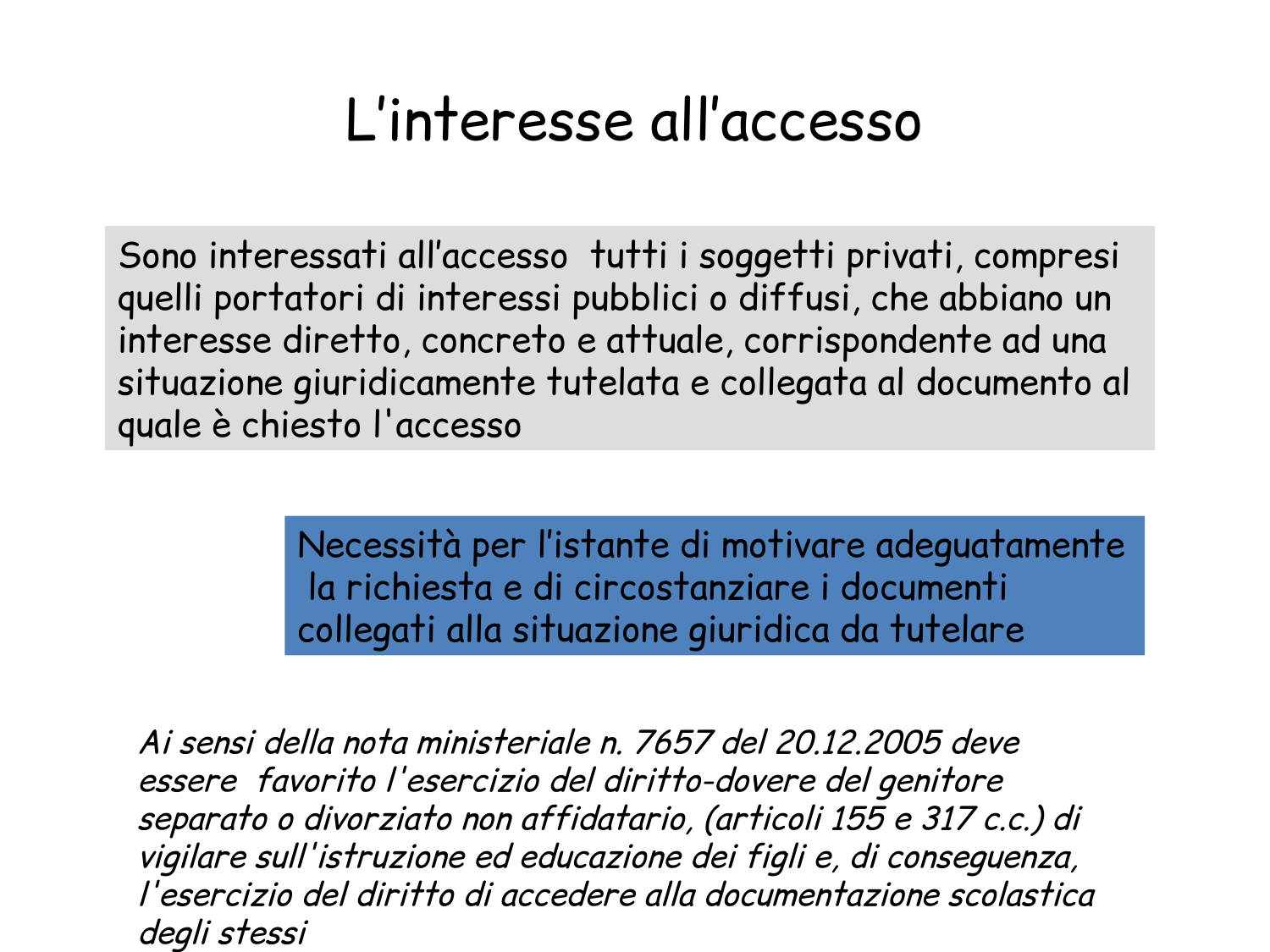

# L’interesse all’accesso
Sono interessati all’accesso  tutti i soggetti privati, compresi quelli portatori di interessi pubblici o diffusi, che abbiano un interesse diretto, concreto e attuale, corrispondente ad una situazione giuridicamente tutelata e collegata al documento al quale è chiesto l'accesso
Necessità per l’istante di motivare adeguatamente  la richiesta e di circostanziare i documenti collegati alla situazione giuridica da tutelare
Ai sensi della nota ministeriale n. 7657 del 20.12.2005 deve essere  favorito l'esercizio del diritto-dovere del genitore separato o divorziato non affidatario, (articoli 155 e 317 c.c.) di vigilare sull'istruzione ed educazione dei figli e, di conseguenza, l'esercizio del diritto di accedere alla documentazione scolastica degli stessi